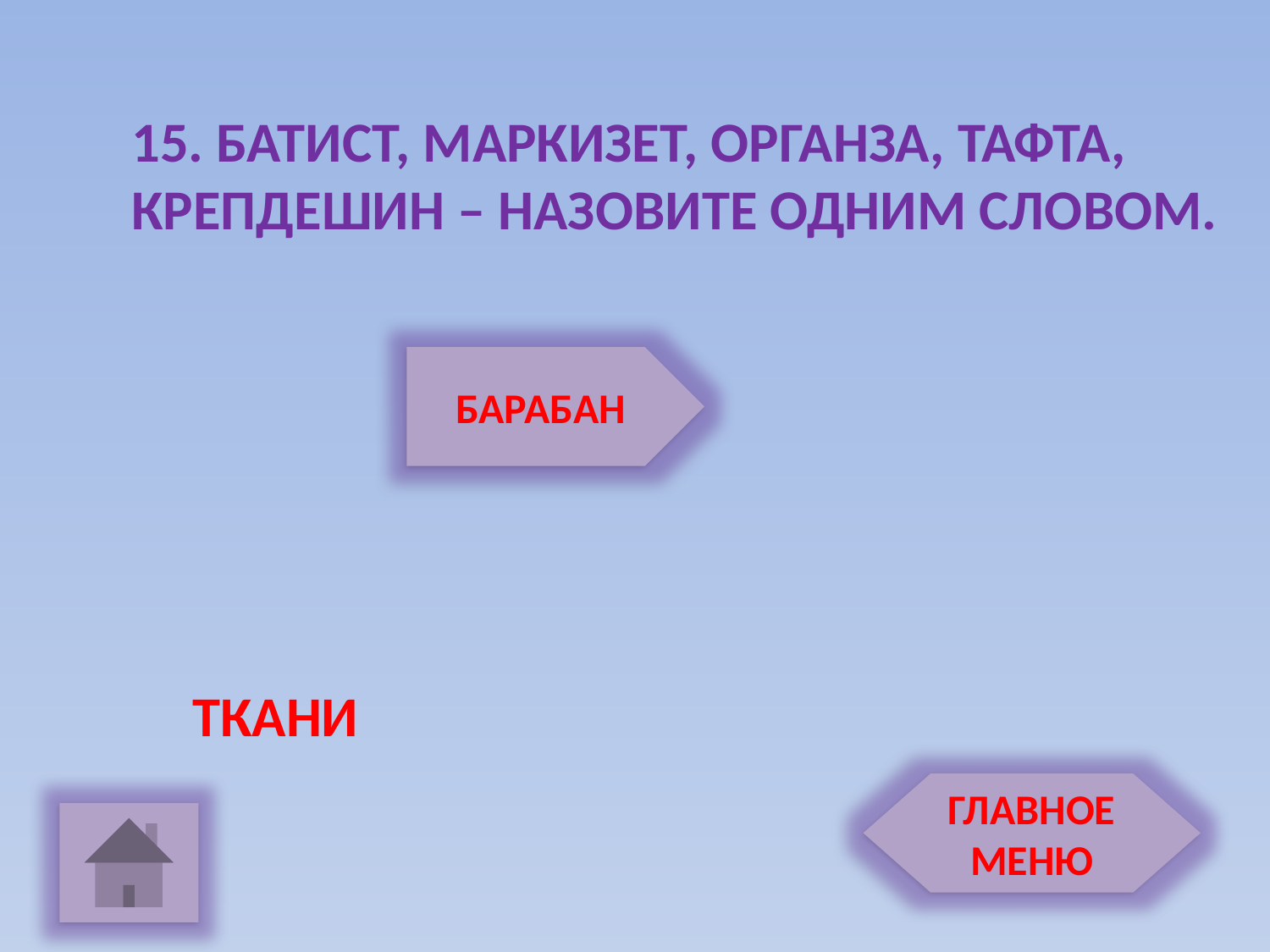

15. БАТИСТ, МАРКИЗЕТ, ОРГАНЗА, ТАФТА,
КРЕПДЕШИН – НАЗОВИТЕ ОДНИМ СЛОВОМ.
БАРАБАН
ТКАНИ
ГЛАВНОЕ МЕНЮ